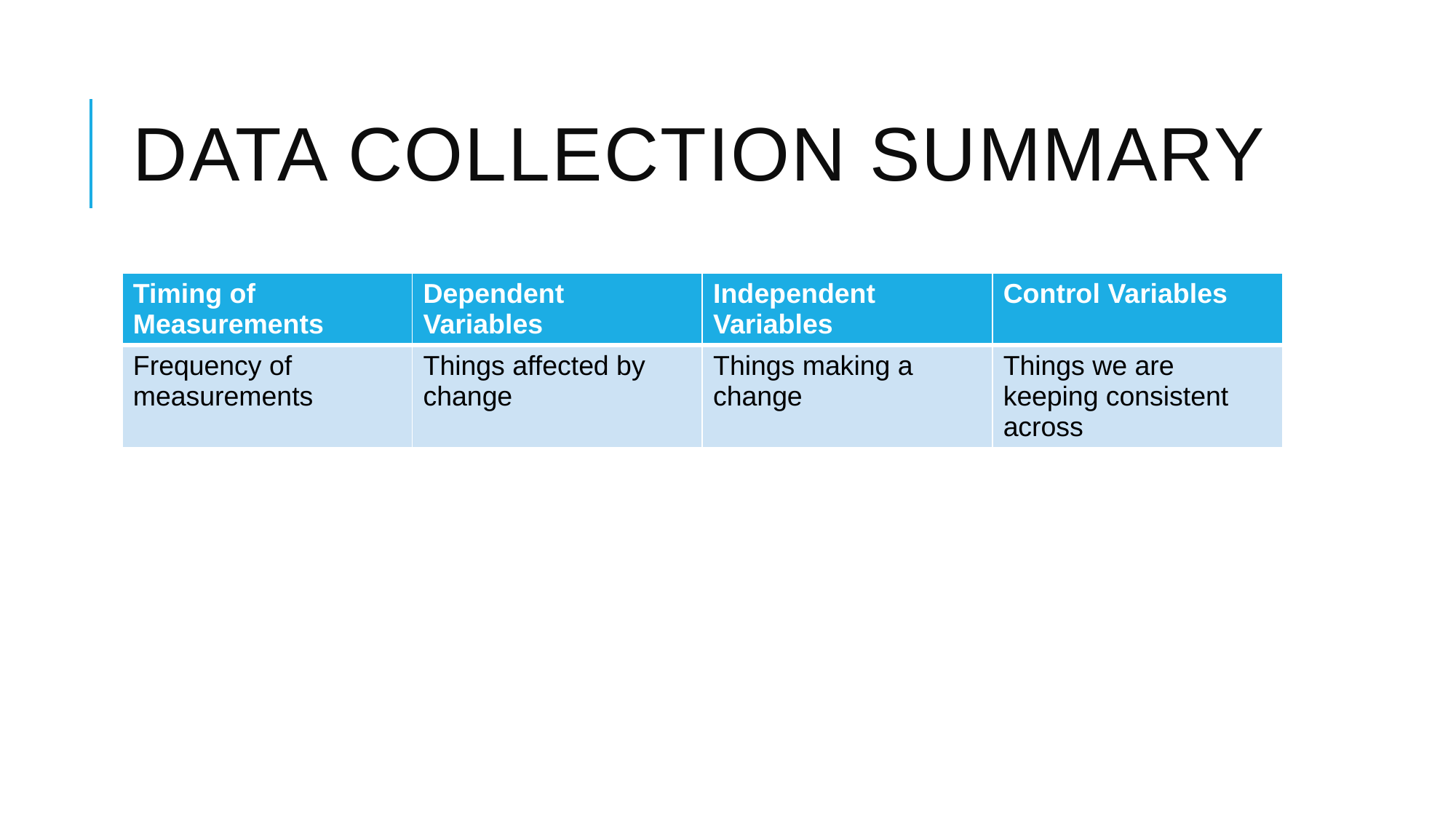

# Data collection summary
| Timing of Measurements | Dependent Variables | Independent Variables | Control Variables |
| --- | --- | --- | --- |
| Frequency of measurements | Things affected by change | Things making a change | Things we are keeping consistent across |